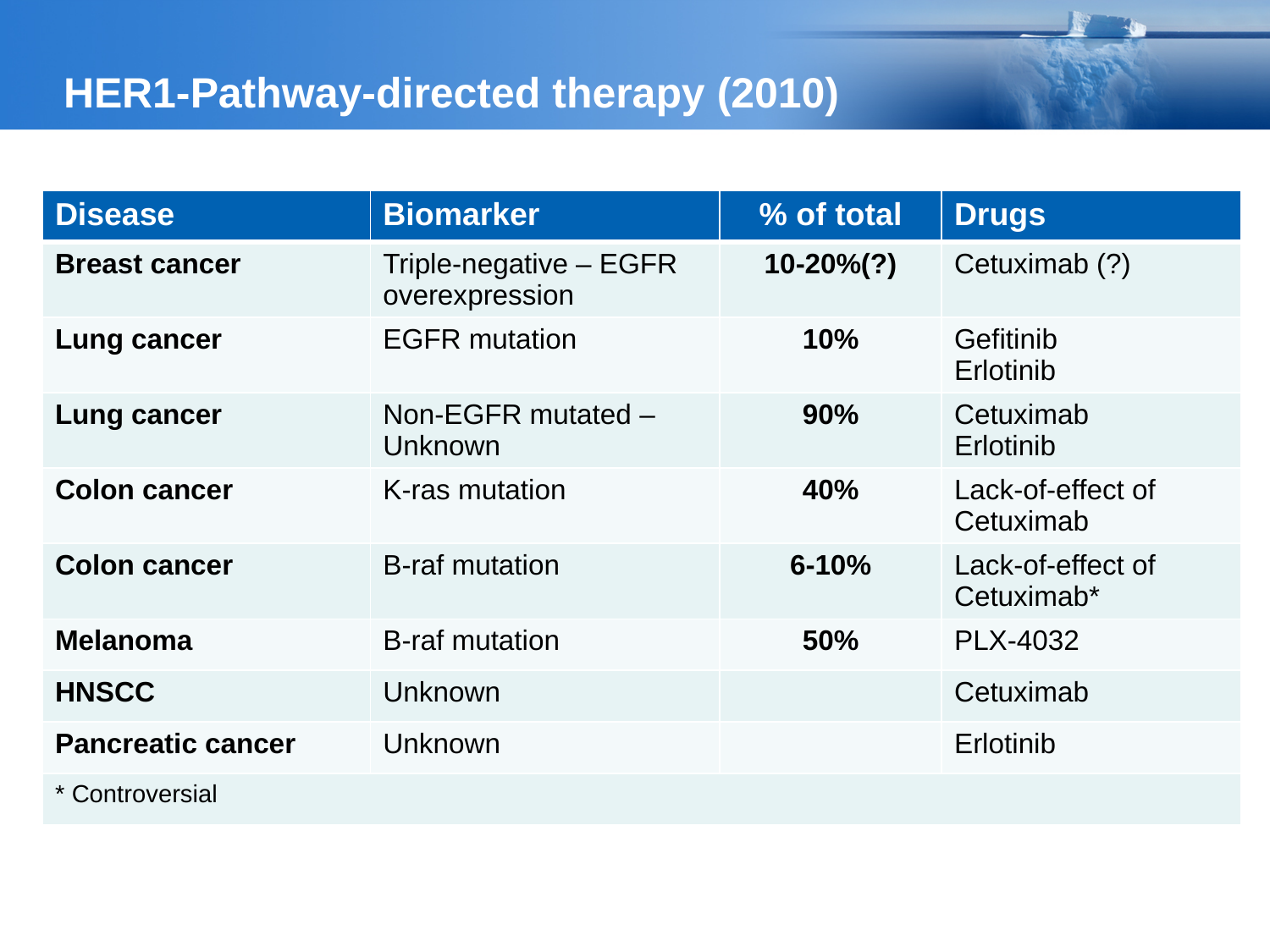

# HER1-Pathway-directed therapy (2010)
| Disease | Biomarker | % of total | Drugs |
| --- | --- | --- | --- |
| Breast cancer | Triple-negative – EGFR overexpression | 10-20%(?) | Cetuximab (?) |
| Lung cancer | EGFR mutation | 10% | Gefitinib Erlotinib |
| Lung cancer | Non-EGFR mutated – Unknown | 90% | Cetuximab Erlotinib |
| Colon cancer | K-ras mutation | 40% | Lack-of-effect of Cetuximab |
| Colon cancer | B-raf mutation | 6-10% | Lack-of-effect of Cetuximab\* |
| Melanoma | B-raf mutation | 50% | PLX-4032 |
| HNSCC | Unknown |  | Cetuximab |
| Pancreatic cancer | Unknown |  | Erlotinib |
| \* Controversial |  |  |  |